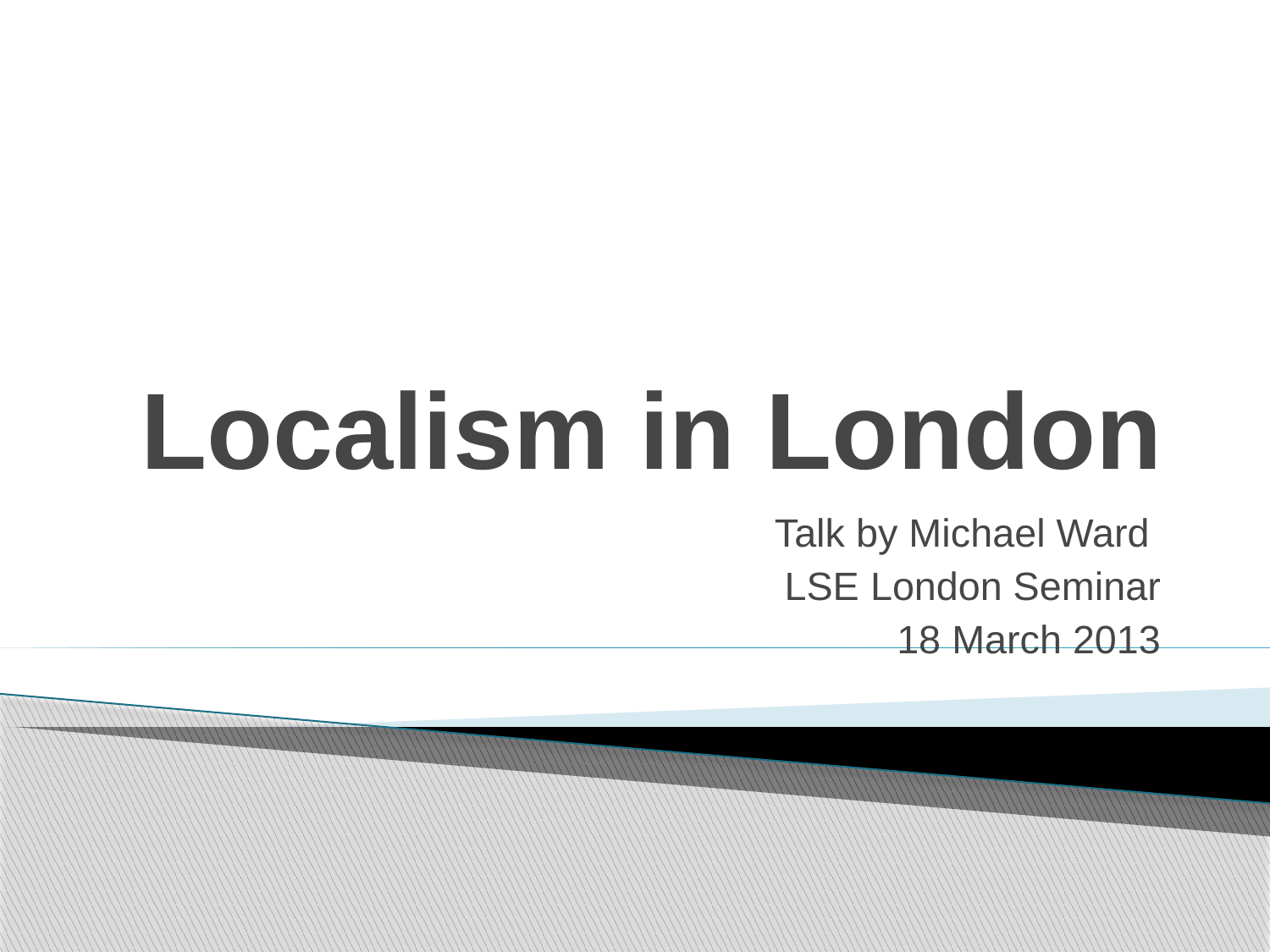

# Localism in London
Talk by Michael Ward
 LSE London Seminar
18 March 2013